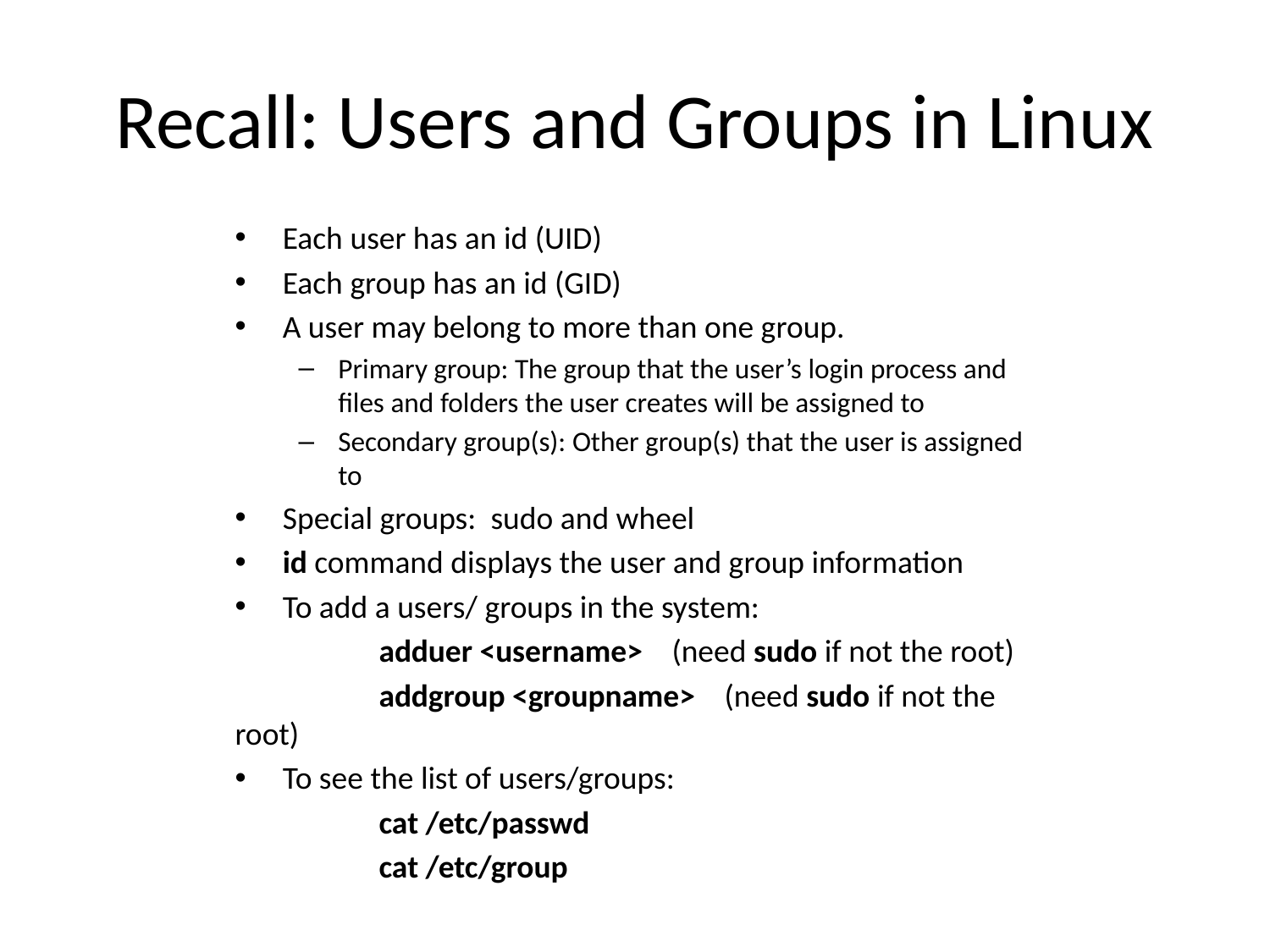

# Recall: Users and Groups in Linux
Each user has an id (UID)
Each group has an id (GID)
A user may belong to more than one group.
Primary group: The group that the user’s login process and files and folders the user creates will be assigned to
Secondary group(s): Other group(s) that the user is assigned to
Special groups:  sudo and wheel
id command displays the user and group information
To add a users/ groups in the system:
                    adduer <username>    (need sudo if not the root)
                    addgroup <groupname>    (need sudo if not the root)
To see the list of users/groups:
                    cat /etc/passwd
                    cat /etc/group